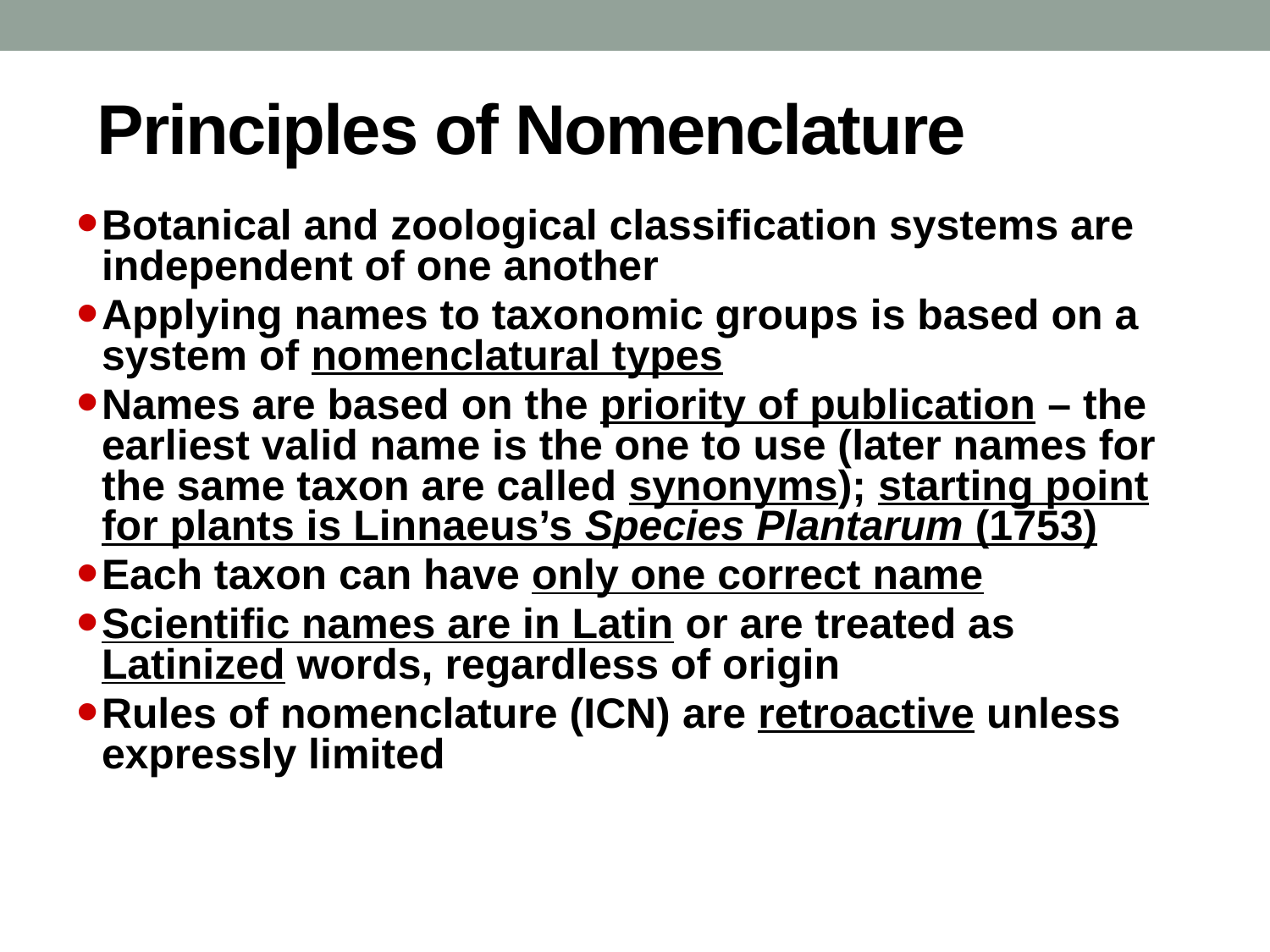

# Principles of Nomenclature
Botanical and zoological classification systems are independent of one another
Applying names to taxonomic groups is based on a system of nomenclatural types
Names are based on the priority of publication – the earliest valid name is the one to use (later names for the same taxon are called synonyms); starting point for plants is Linnaeus’s Species Plantarum (1753)
Each taxon can have only one correct name
Scientific names are in Latin or are treated as Latinized words, regardless of origin
Rules of nomenclature (ICN) are retroactive unless expressly limited